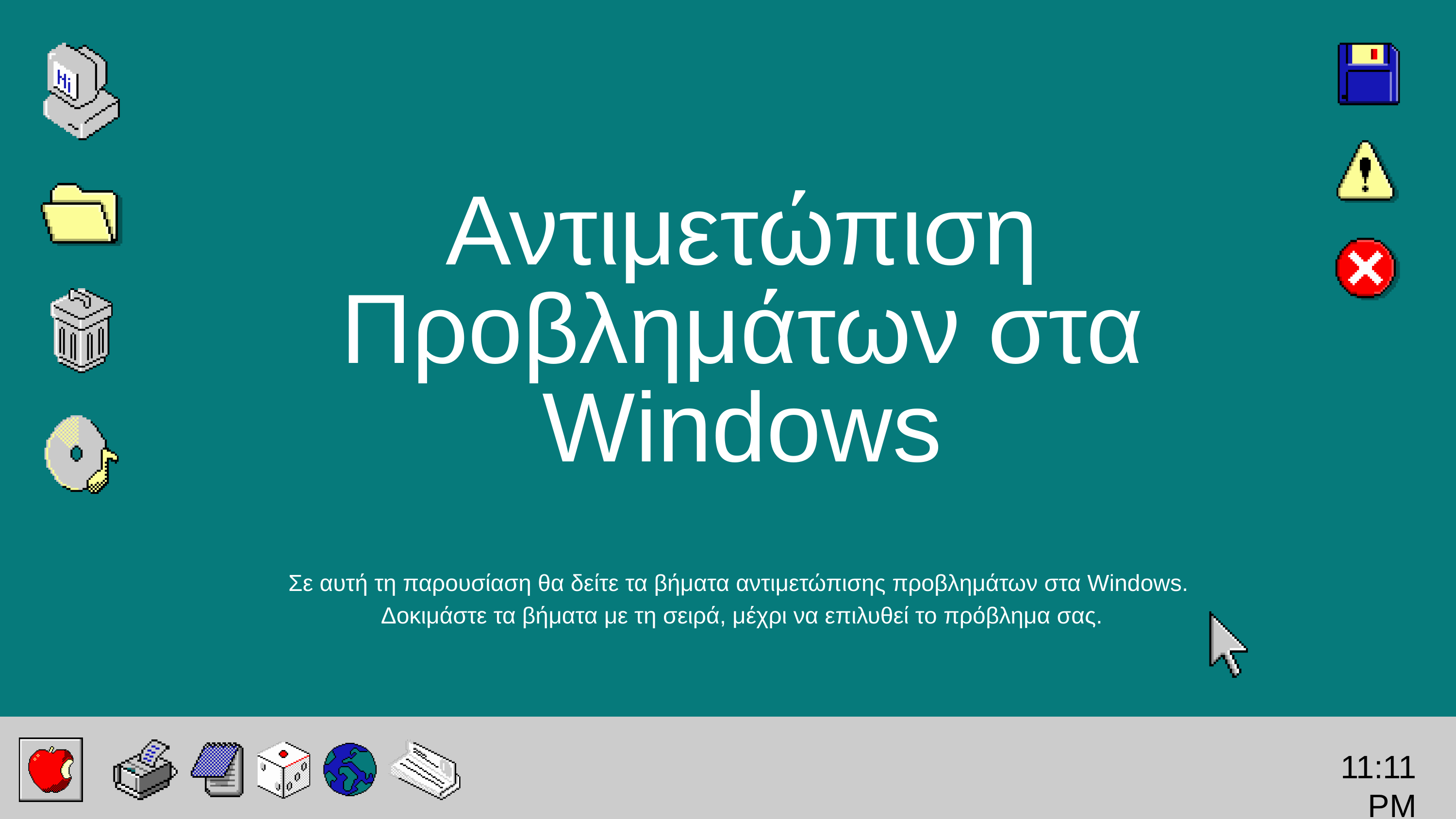

Αντιμετώπιση Προβλημάτων στα Windows

Σε αυτή τη παρουσίαση θα δείτε τα βήματα αντιμετώπισης προβλημάτων στα Windows.
Δοκιμάστε τα βήματα με τη σειρά, μέχρι να επιλυθεί το πρόβλημα σας.

11:11PM